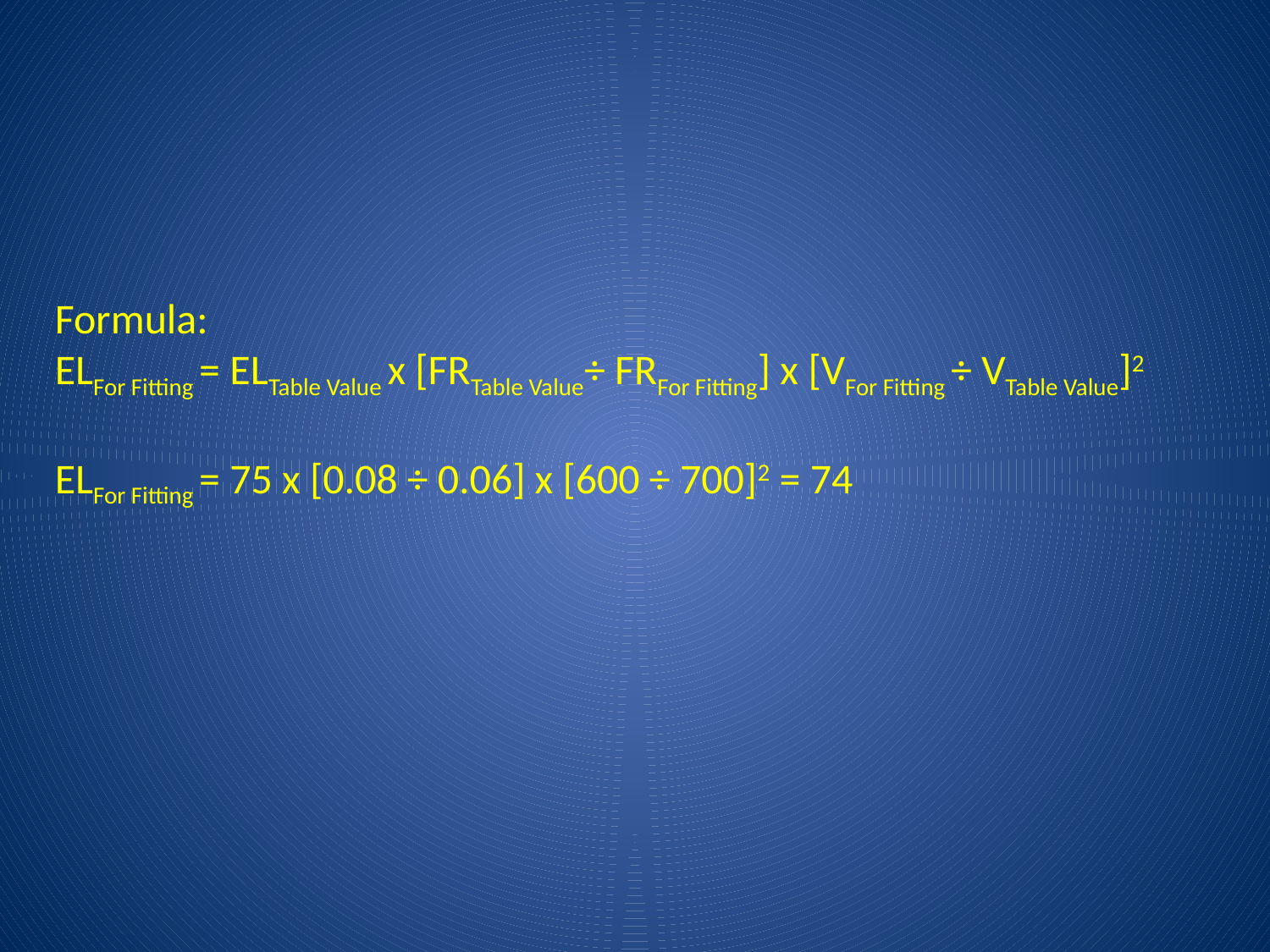

Formula:
ELFor Fitting = ELTable Value x [FRTable Value÷ FRFor Fitting] x [VFor Fitting ÷ VTable Value]2

ELFor Fitting = 75 x [0.08 ÷ 0.06] x [600 ÷ 700]2 = 74